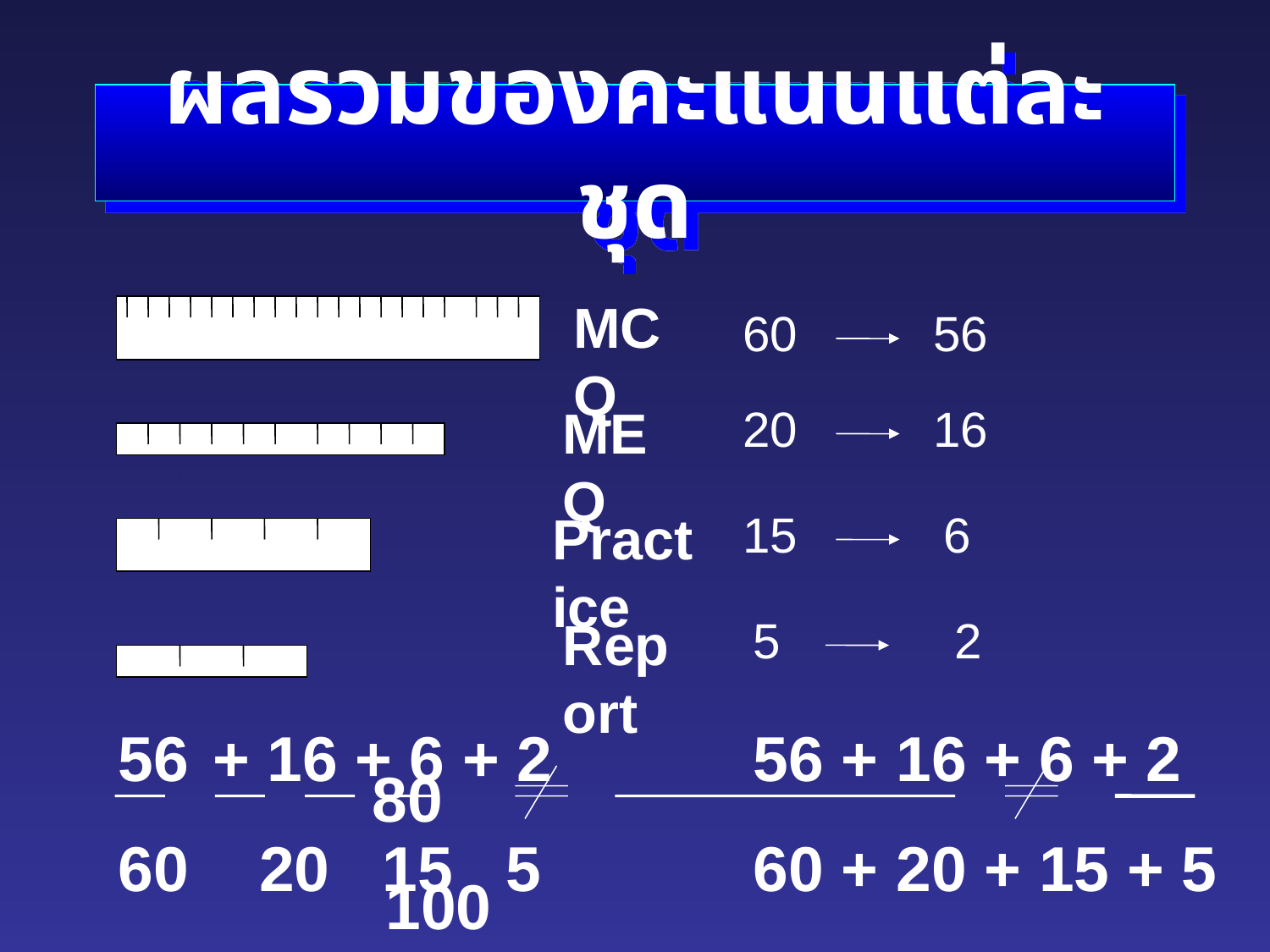

# ผลรวมของคะแนนแต่ละชุด
MCQ

60
56

MEQ
20
16

Practice
15
6

Report
5
2

56 + 16 + 6 + 2       	56 + 16 + 6 + 2		80
60    20   15   5  		60 + 20 + 15 + 5 	        100